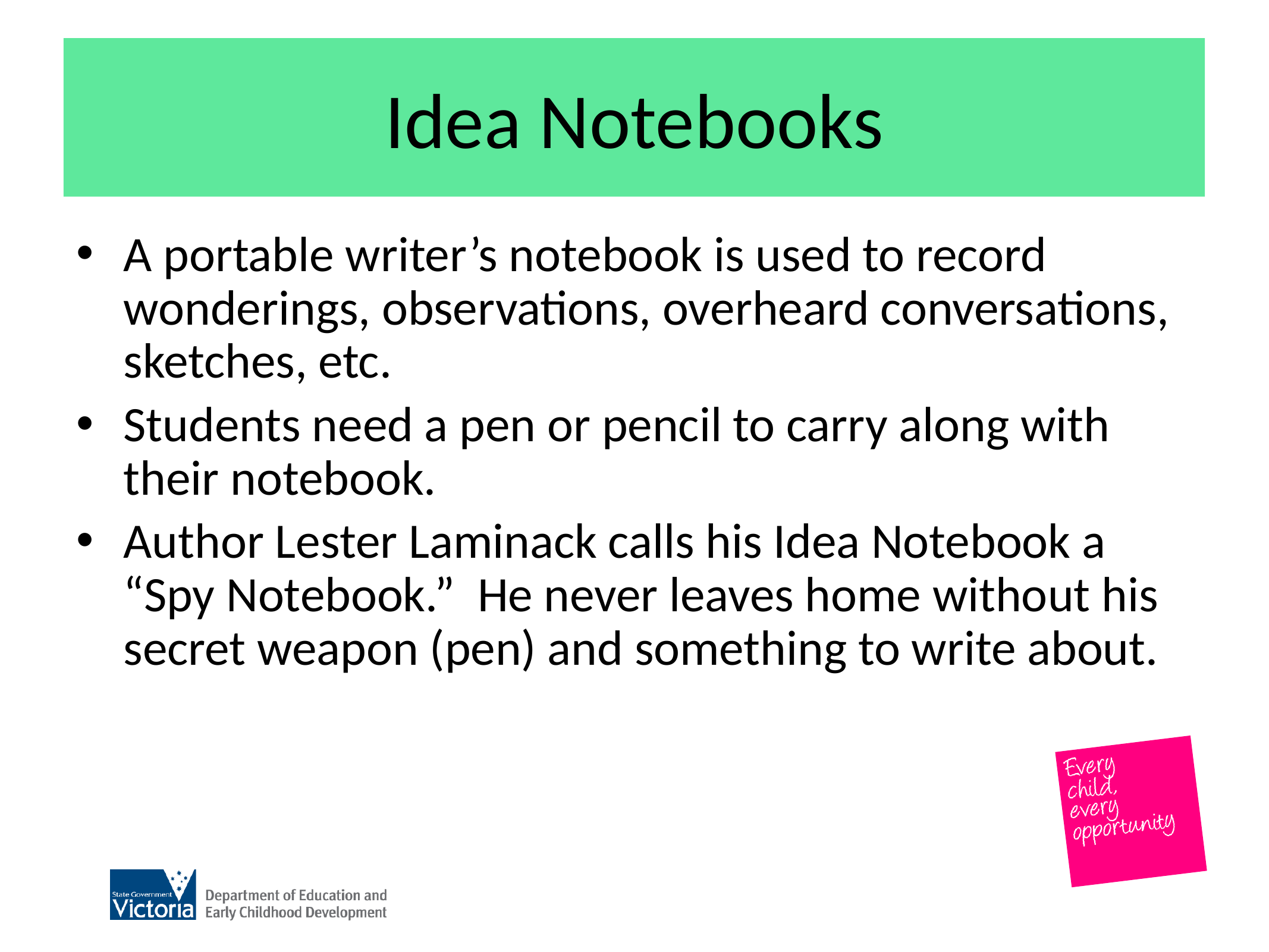

# Idea Notebooks
A portable writer’s notebook is used to record wonderings, observations, overheard conversations, sketches, etc.
Students need a pen or pencil to carry along with their notebook.
Author Lester Laminack calls his Idea Notebook a “Spy Notebook.”  He never leaves home without his secret weapon (pen) and something to write about.